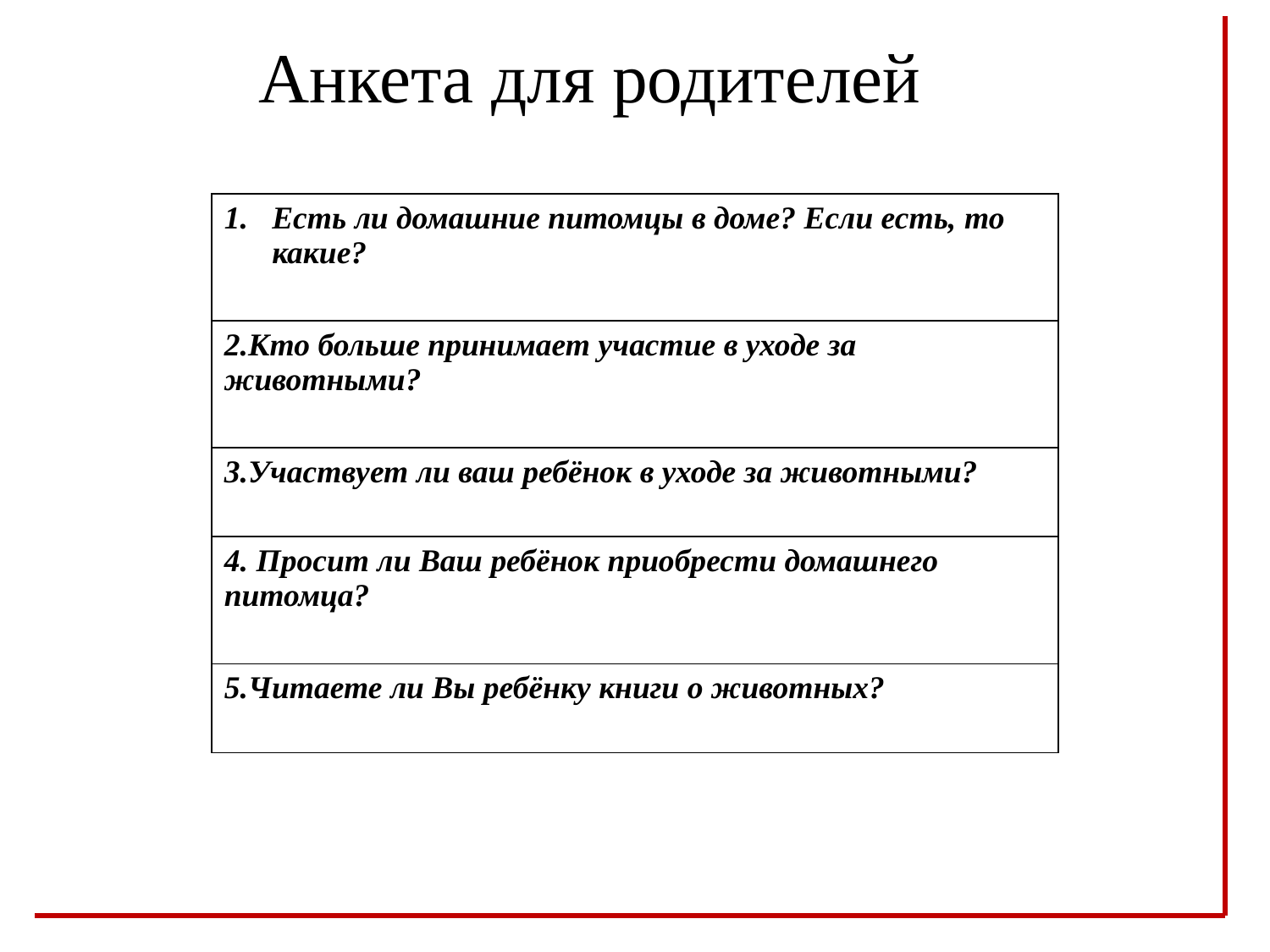

Анкета для родителей
| Есть ли домашние питомцы в доме? Если есть, то какие? |
| --- |
| 2.Кто больше принимает участие в уходе за животными? |
| 3.Участвует ли ваш ребёнок в уходе за животными? |
| 4. Просит ли Ваш ребёнок приобрести домашнего питомца? |
| 5.Читаете ли Вы ребёнку книги о животных? |